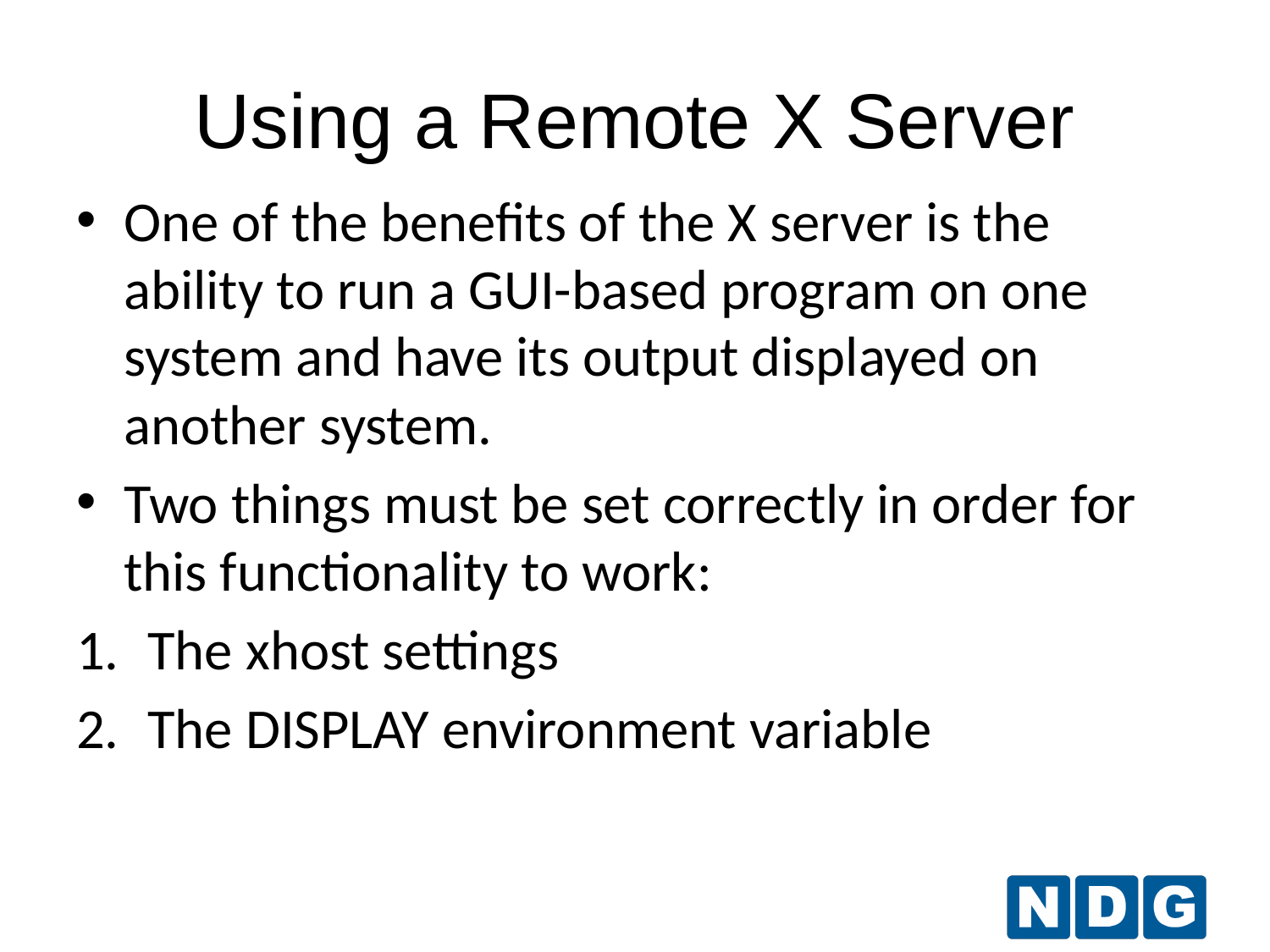

# Using a Remote X Server
One of the benefits of the X server is the ability to run a GUI-based program on one system and have its output displayed on another system.
Two things must be set correctly in order for this functionality to work:
The xhost settings
The DISPLAY environment variable